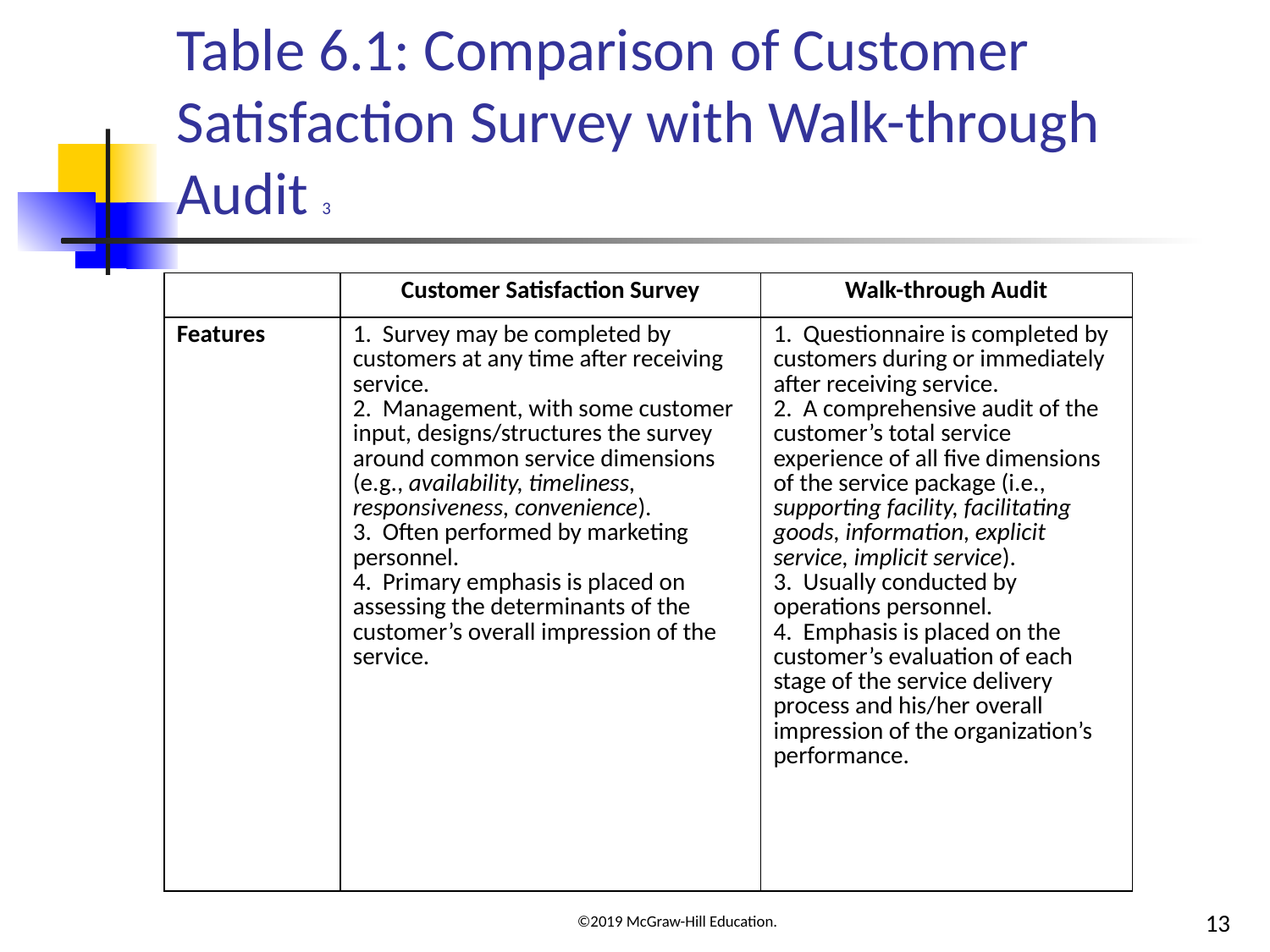

# Table 6.1: Comparison of Customer Satisfaction Survey with Walk-through Audit 3
| Blank | Customer Satisfaction Survey | Walk-through Audit |
| --- | --- | --- |
| Features | 1. Survey may be completed by customers at any time after receiving service. 2. Management, with some customer input, designs/structures the survey around common service dimensions (e.g., availability, timeliness, responsiveness, convenience). 3. Often performed by marketing personnel. 4. Primary emphasis is placed on assessing the determinants of the customer’s overall impression of the service. | 1. Questionnaire is completed by customers during or immediately after receiving service. 2. A comprehensive audit of the customer’s total service experience of all five dimensions of the service package (i.e., supporting facility, facilitating goods, information, explicit service, implicit service). 3. Usually conducted by operations personnel. 4. Emphasis is placed on the customer’s evaluation of each stage of the service delivery process and his/her overall impression of the organization’s performance. |